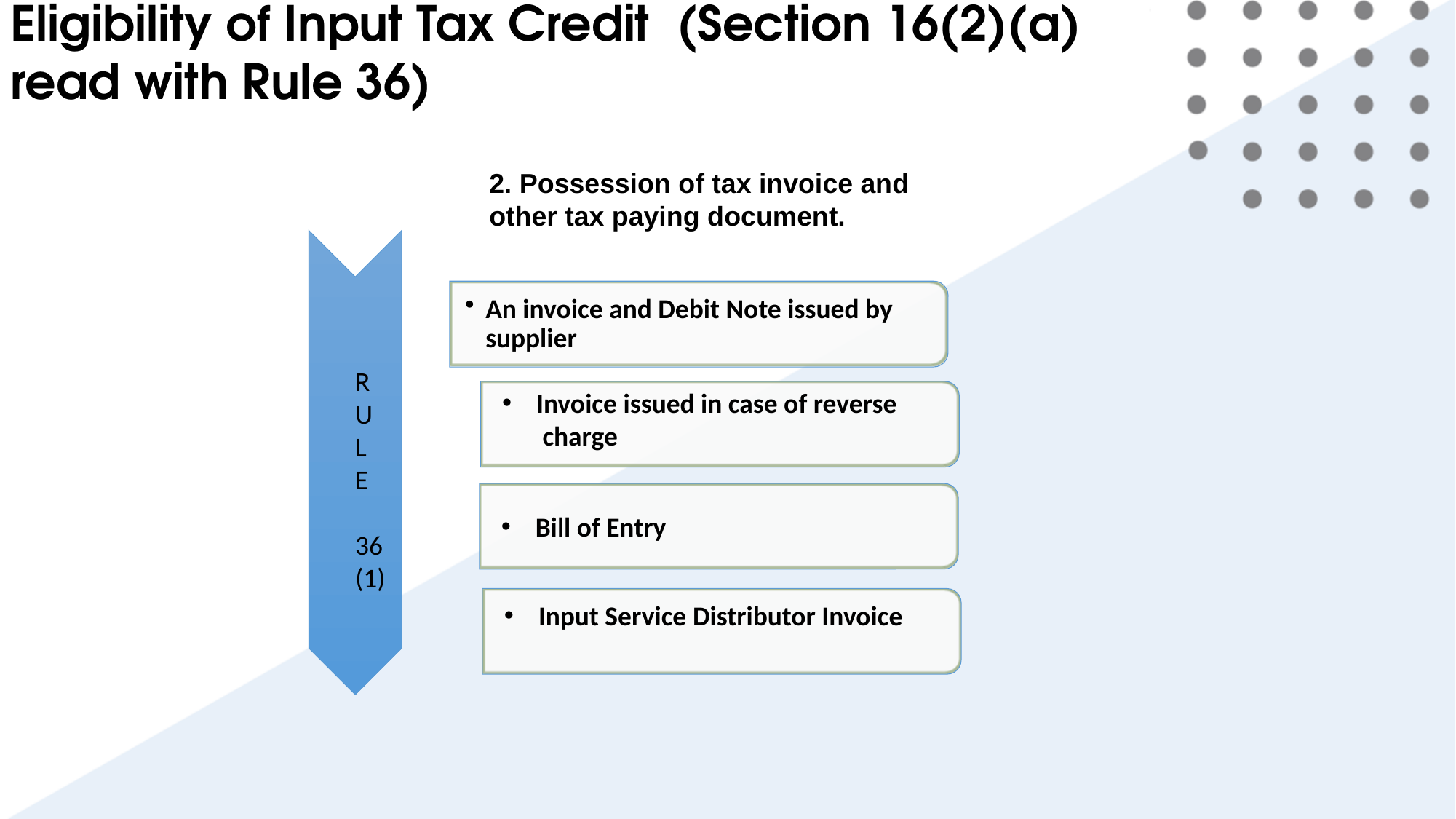

Eligibility of Input Tax Credit  (Section 16(2)(a) read with Rule 36)
2. Possession of tax invoice and other tax paying document.
Invoice issued in case of reverse    charge

An invoice and Debit Note issued by supplier

Bill of Entry

R
U
L
E

36
(1)
Input Service Distributor Invoice

By CA Atul Gupta